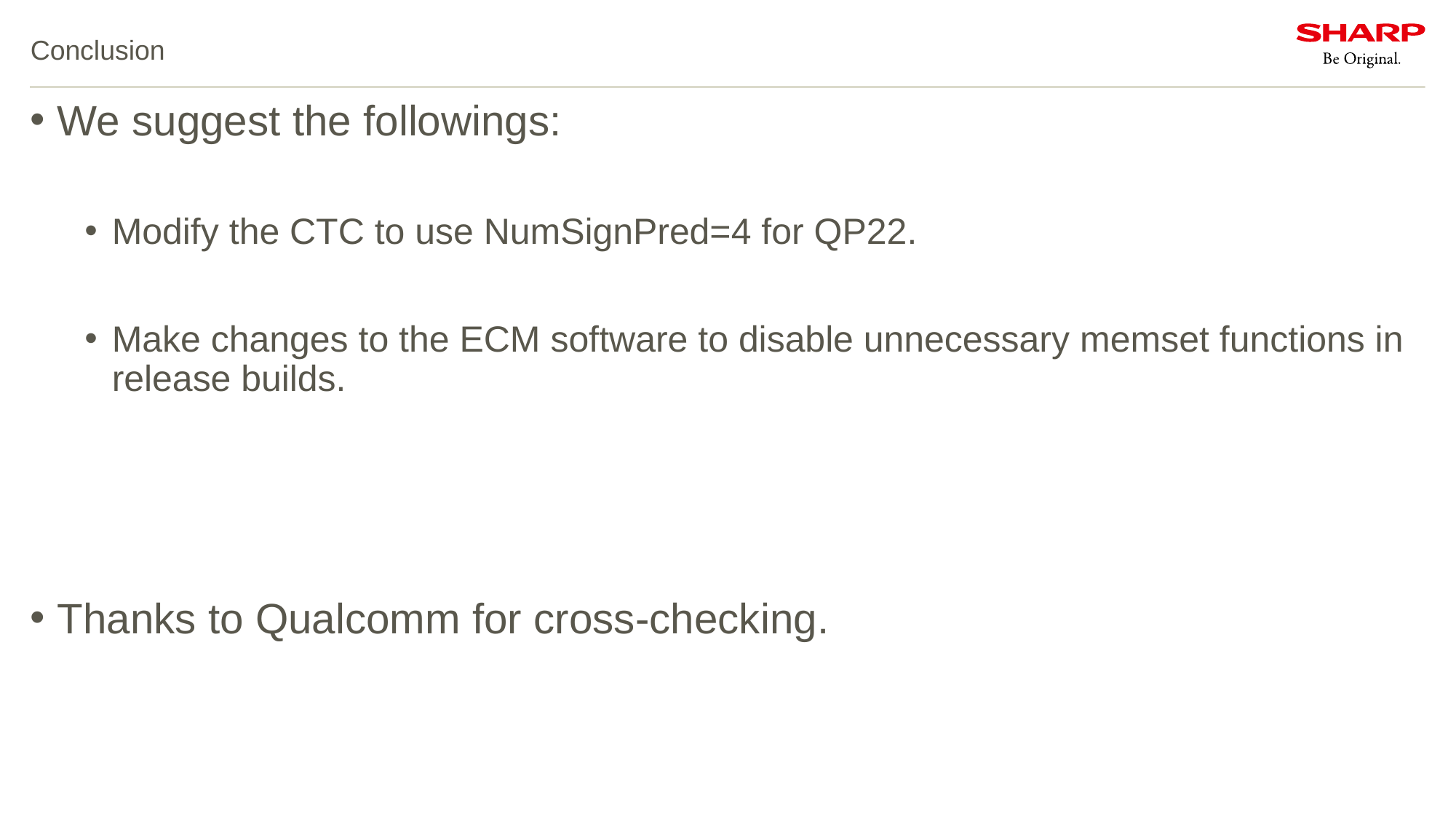

# Conclusion
We suggest the followings:

Modify the CTC to use NumSignPred=4 for QP22.

Make changes to the ECM software to disable unnecessary memset functions in release builds.

Thanks to Qualcomm for cross-checking.